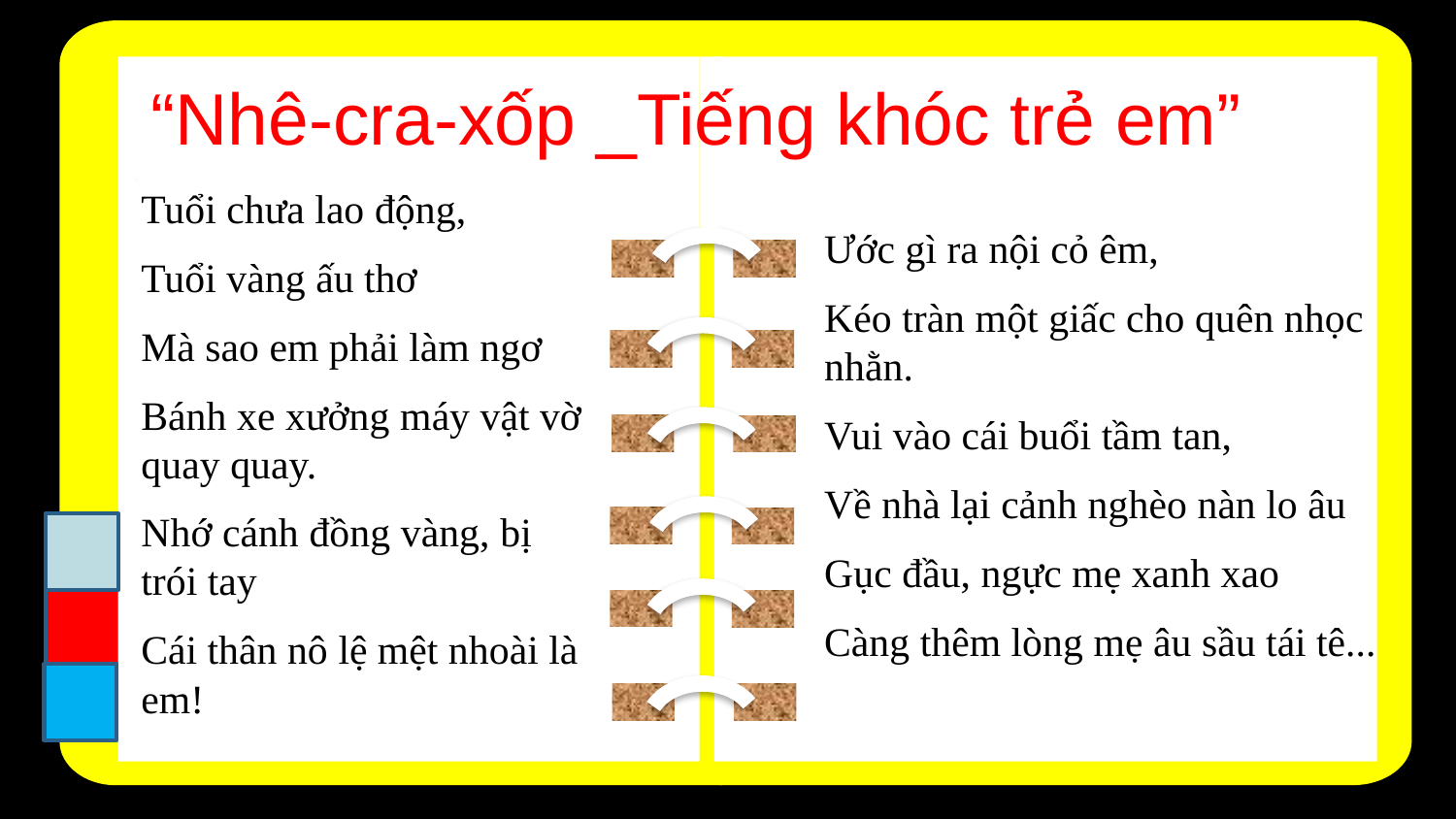

“Nhê-cra-xốp _Tiếng khóc trẻ em”
Tuổi chưa lao động,
Tuổi vàng ấu thơ
Mà sao em phải làm ngơ
Bánh xe xưởng máy vật vờ quay quay.
Nhớ cánh đồng vàng, bị trói tay
Cái thân nô lệ mệt nhoài là em!
Ước gì ra nội cỏ êm,
Kéo tràn một giấc cho quên nhọc nhằn.
Vui vào cái buổi tầm tan,
Về nhà lại cảnh nghèo nàn lo âu
Gục đầu, ngực mẹ xanh xao
Càng thêm lòng mẹ âu sầu tái tê...

6